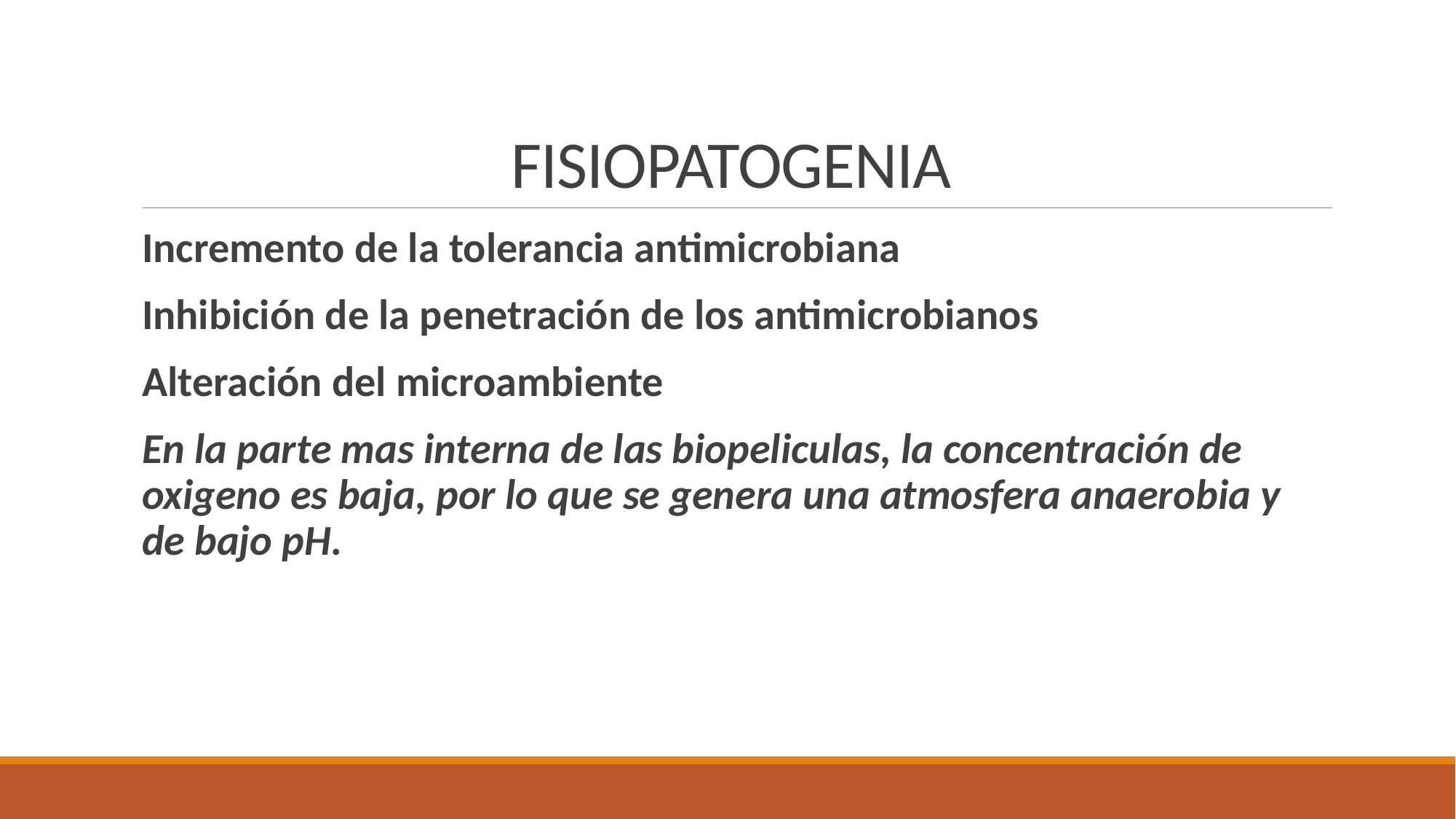

# FISIOPATOGENIA
Incremento de la tolerancia antimicrobiana
Inhibición de la penetración de los antimicrobianos
Alteración del microambiente
En la parte mas interna de las biopeliculas, la concentración de oxigeno es baja, por lo que se genera una atmosfera anaerobia y de bajo pH.